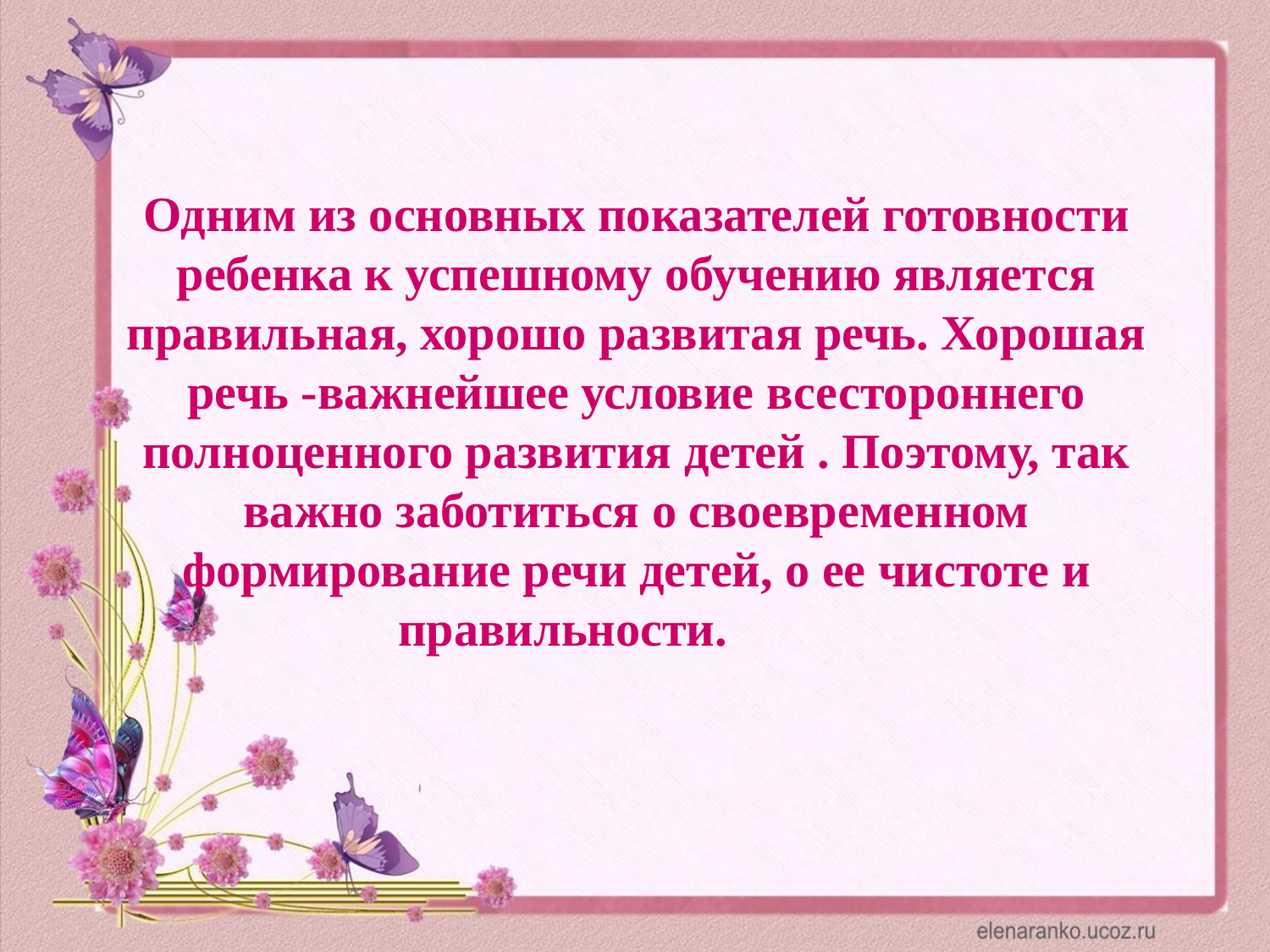

Одним из основных показателей готовности ребенка к успешному обучению является правильная, хорошо развитая речь. Хорошая речь -важнейшее условие всестороннего полноценного развития детей . Поэтому, так важно заботиться о своевременном формирование речи детей, о ее чистоте и правильности.